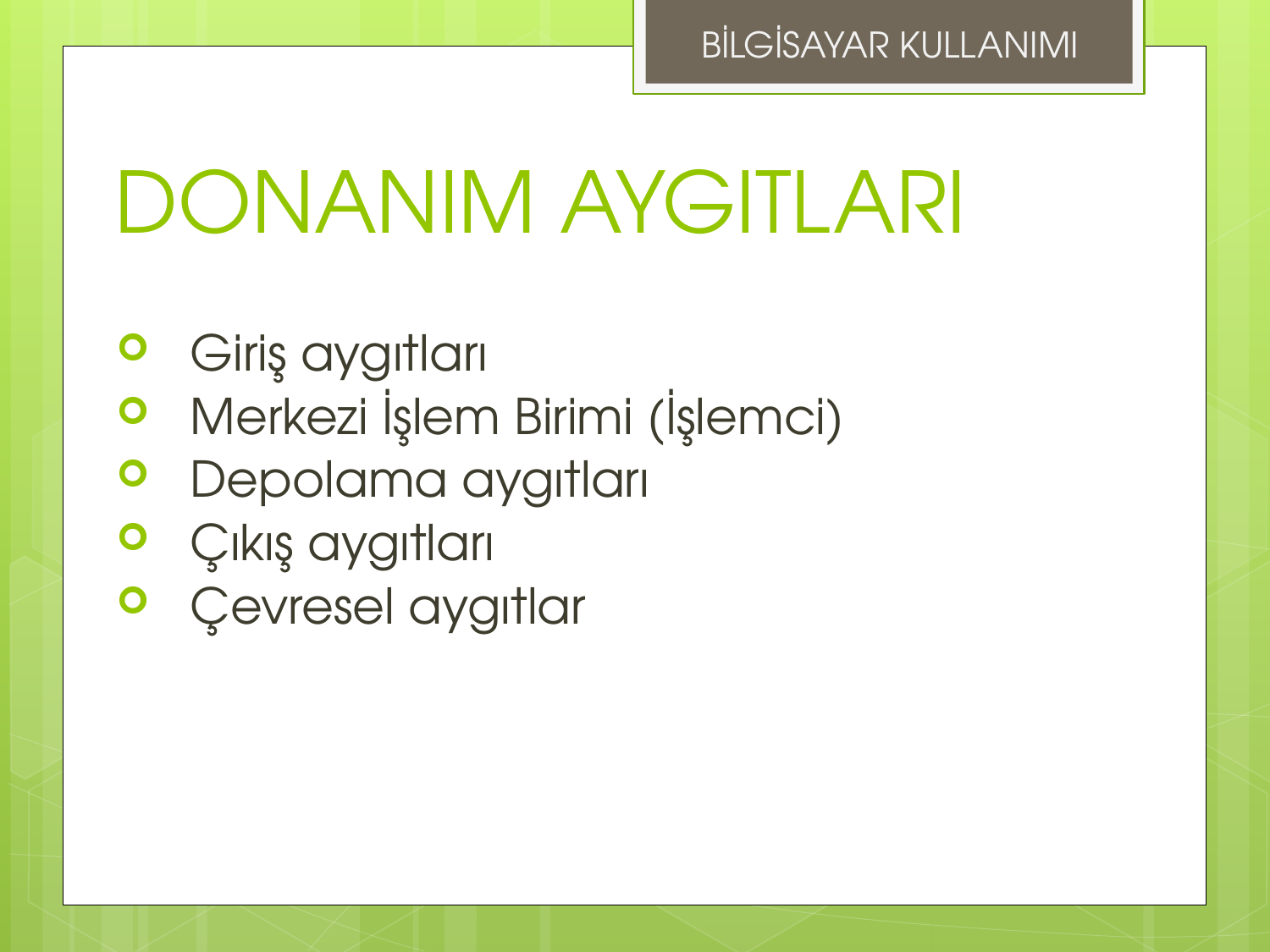

BİLGİSAYAR KULLANIMI
# DONANIM AYGITLARI
Giriş aygıtları
Merkezi İşlem Birimi (İşlemci)
Depolama aygıtları
Çıkış aygıtları
Çevresel aygıtlar